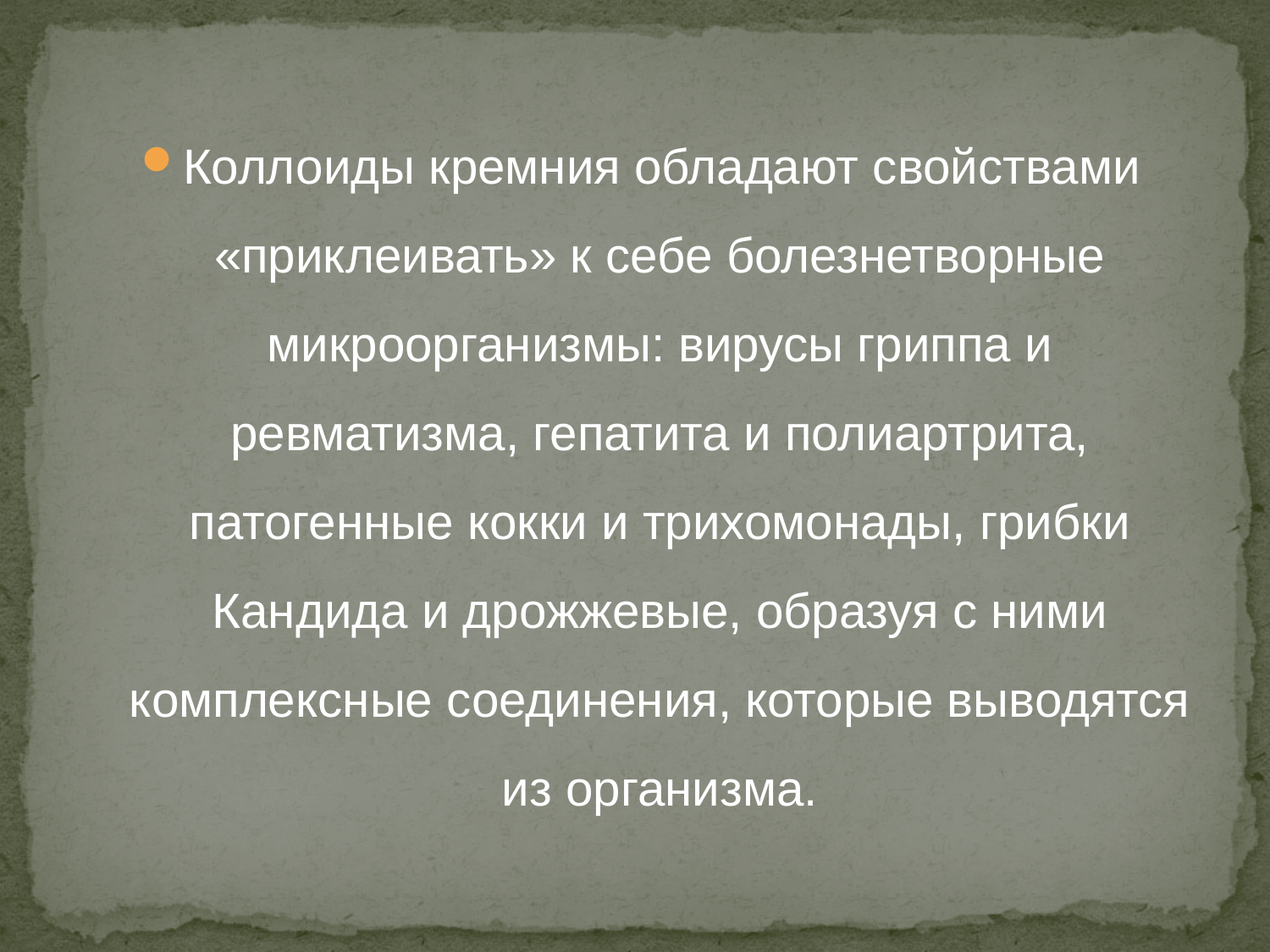

Коллоиды кремния обладают свойствами «приклеивать» к себе болезнетворные микроорганизмы: вирусы гриппа и ревматизма, гепатита и полиартрита, патогенные кокки и трихомонады, грибки Кандида и дрожжевые, образуя с ними комплексные соединения, которые выводятся из организма.